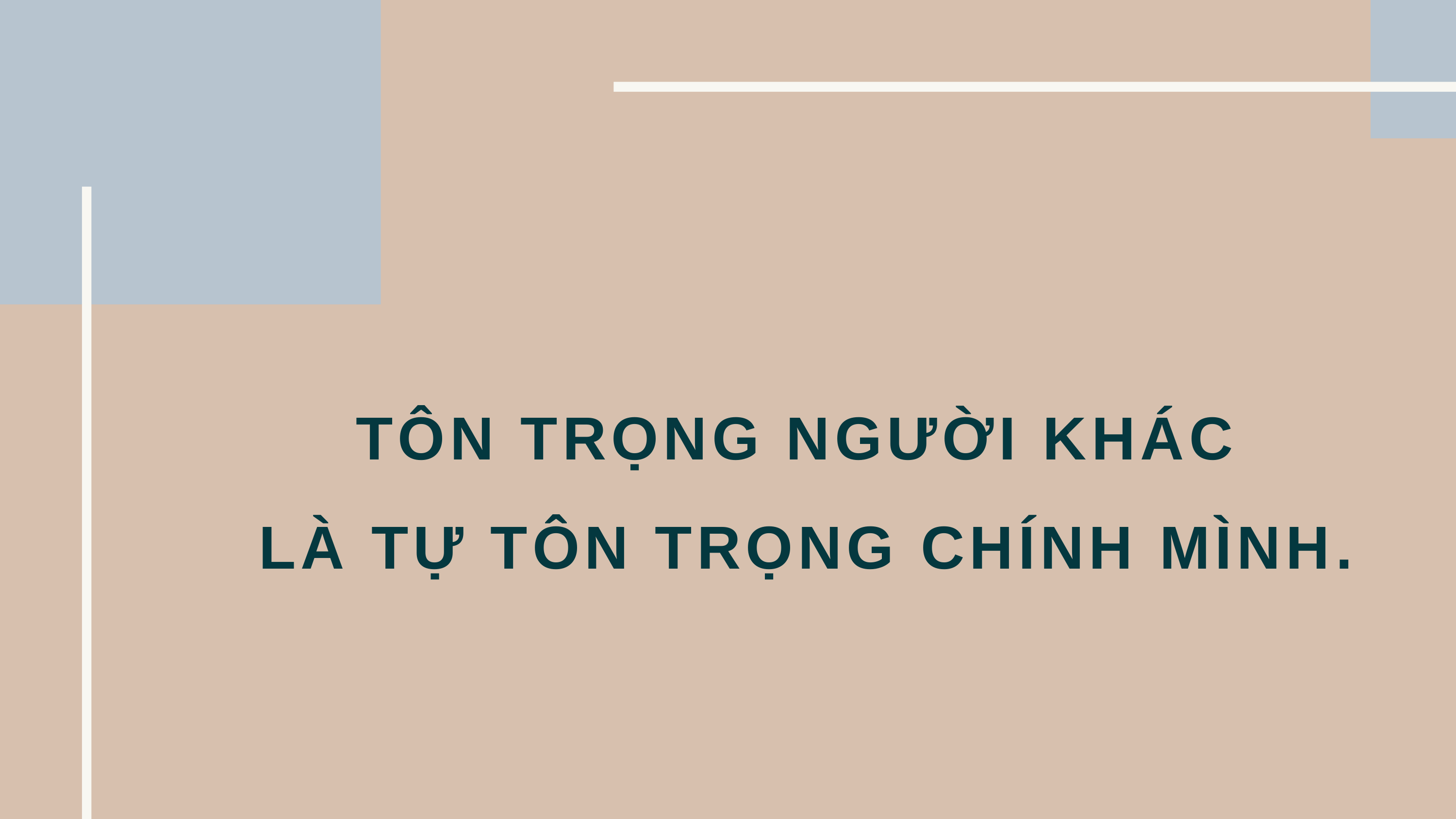

TÔN TRỌNG NGƯỜI KHÁC
LÀ TỰ TÔN TRỌNG CHÍNH MÌNH.